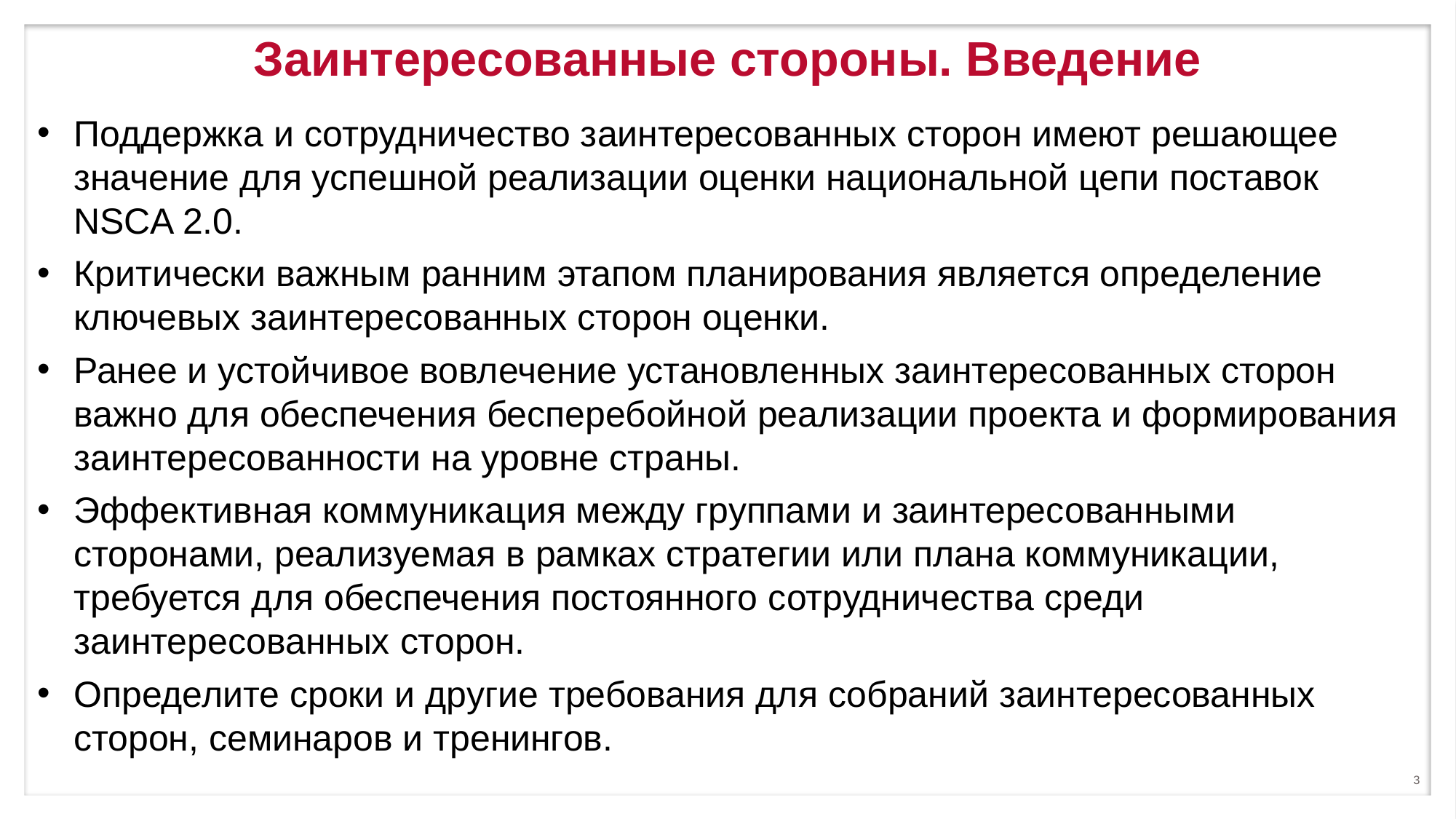

# Заинтересованные стороны. Введение
Поддержка и сотрудничество заинтересованных сторон имеют решающее значение для успешной реализации оценки национальной цепи поставок NSCA 2.0.
Критически важным ранним этапом планирования является определение ключевых заинтересованных сторон оценки.
Ранее и устойчивое вовлечение установленных заинтересованных сторон важно для обеспечения бесперебойной реализации проекта и формирования заинтересованности на уровне страны.
Эффективная коммуникация между группами и заинтересованными сторонами, реализуемая в рамках стратегии или плана коммуникации, требуется для обеспечения постоянного сотрудничества среди заинтересованных сторон.
Определите сроки и другие требования для собраний заинтересованных сторон, семинаров и тренингов.
3